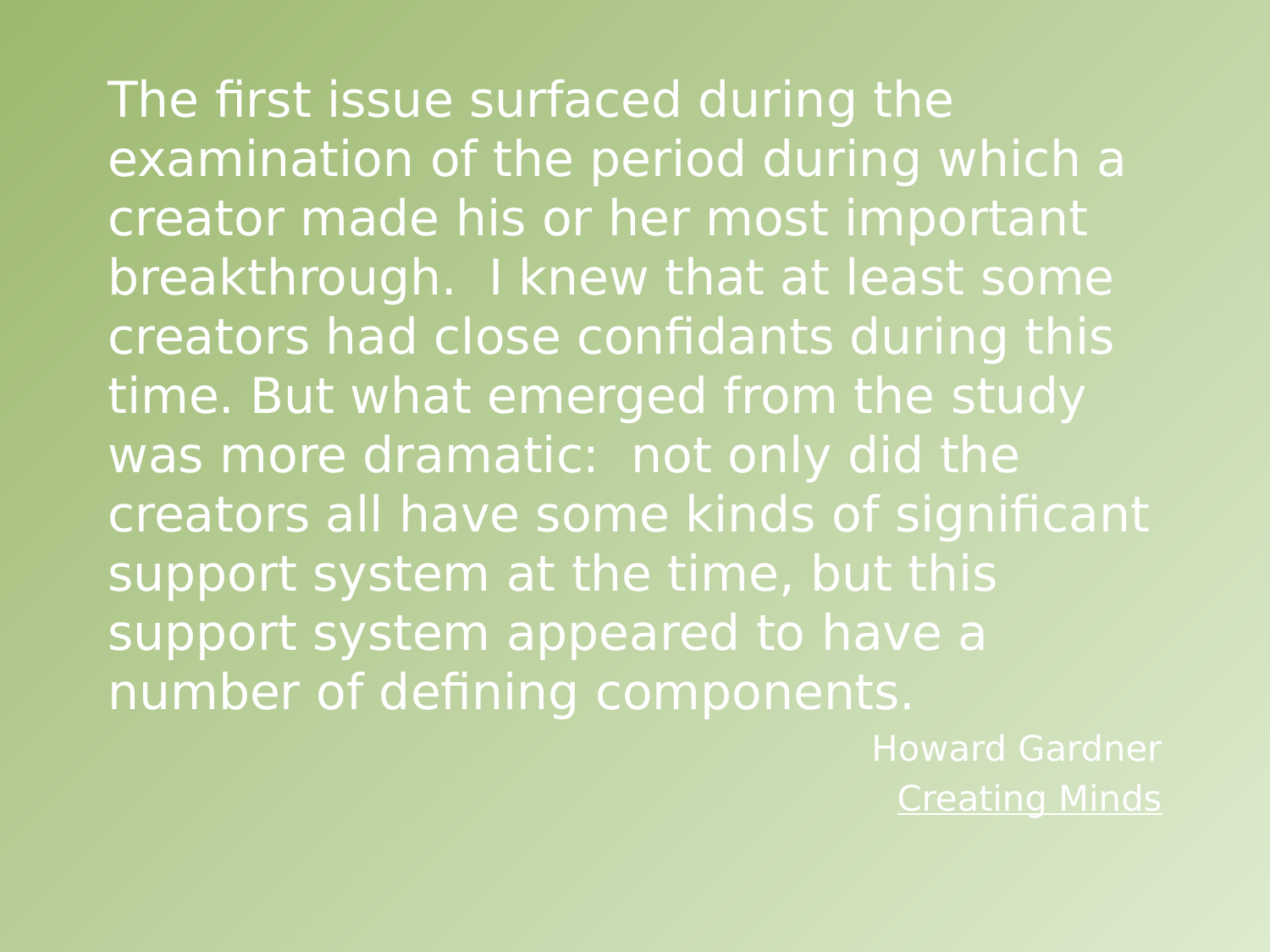

The first issue surfaced during the examination of the period during which a creator made his or her most important breakthrough.  I knew that at least some creators had close confidants during this time. But what emerged from the study was more dramatic:  not only did the creators all have some kinds of significant support system at the time, but this support system appeared to have a number of defining components.
Howard Gardner
Creating Minds